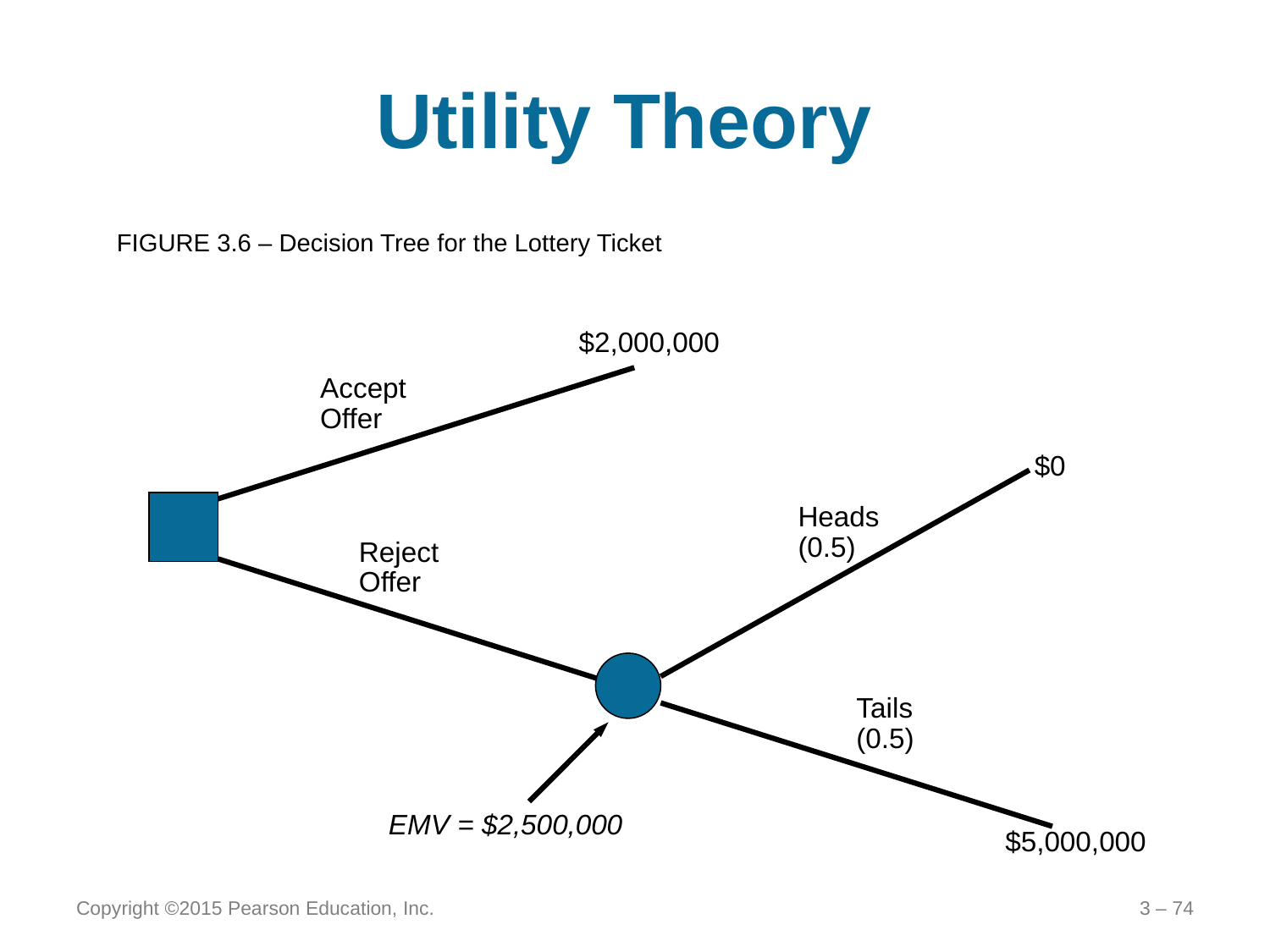

# Utility Theory
FIGURE 3.6 – Decision Tree for the Lottery Ticket
$2,000,000

Accept Offer

Reject Offer

$0

Heads (0.5)
Tails (0.5)

$5,000,000

EMV = $2,500,000
Copyright ©2015 Pearson Education, Inc.
3 – 74